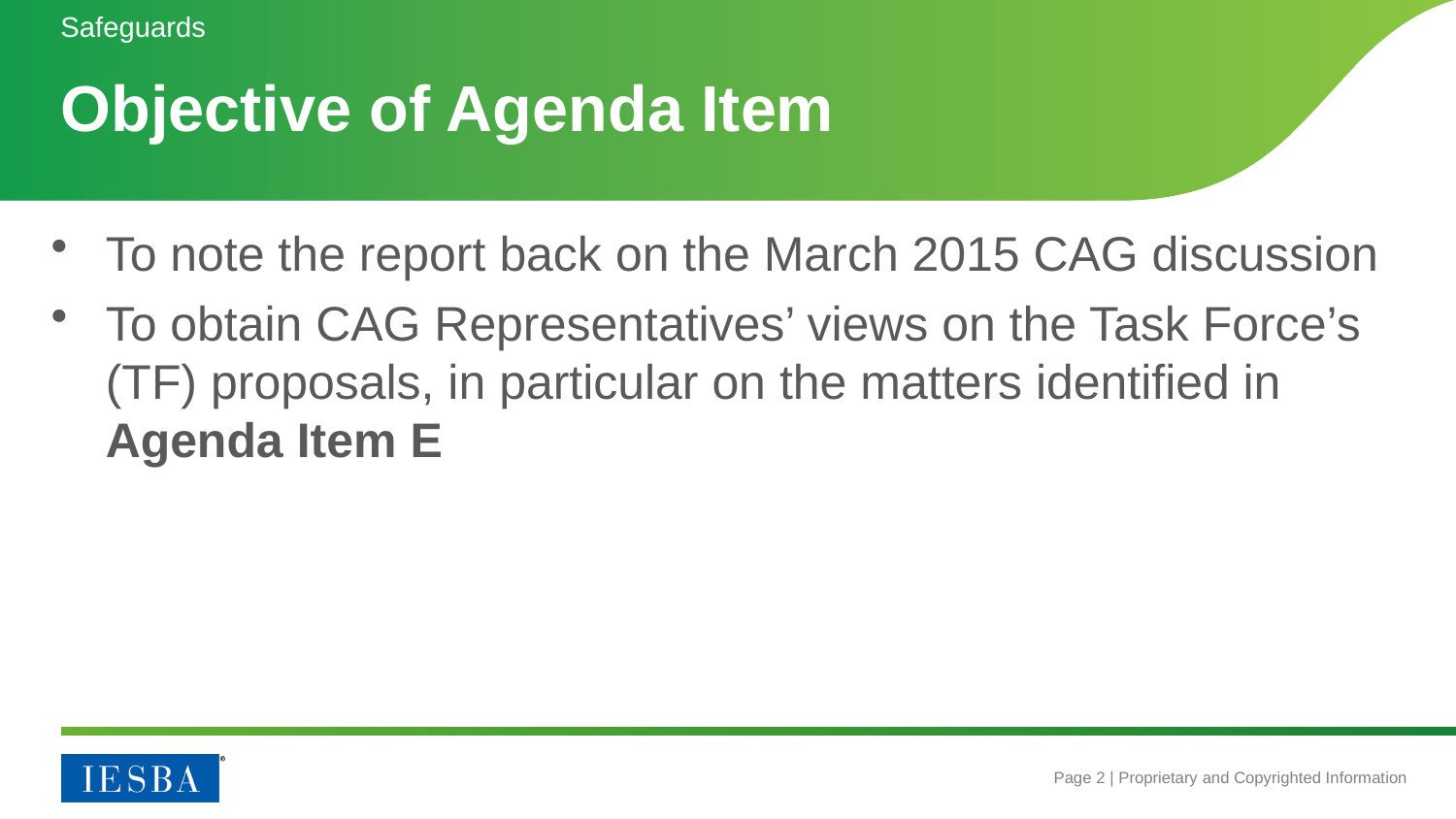

Safeguards
# Objective of Agenda Item
To note the report back on the March 2015 CAG discussion
To obtain CAG Representatives’ views on the Task Force’s (TF) proposals, in particular on the matters identified in Agenda Item E